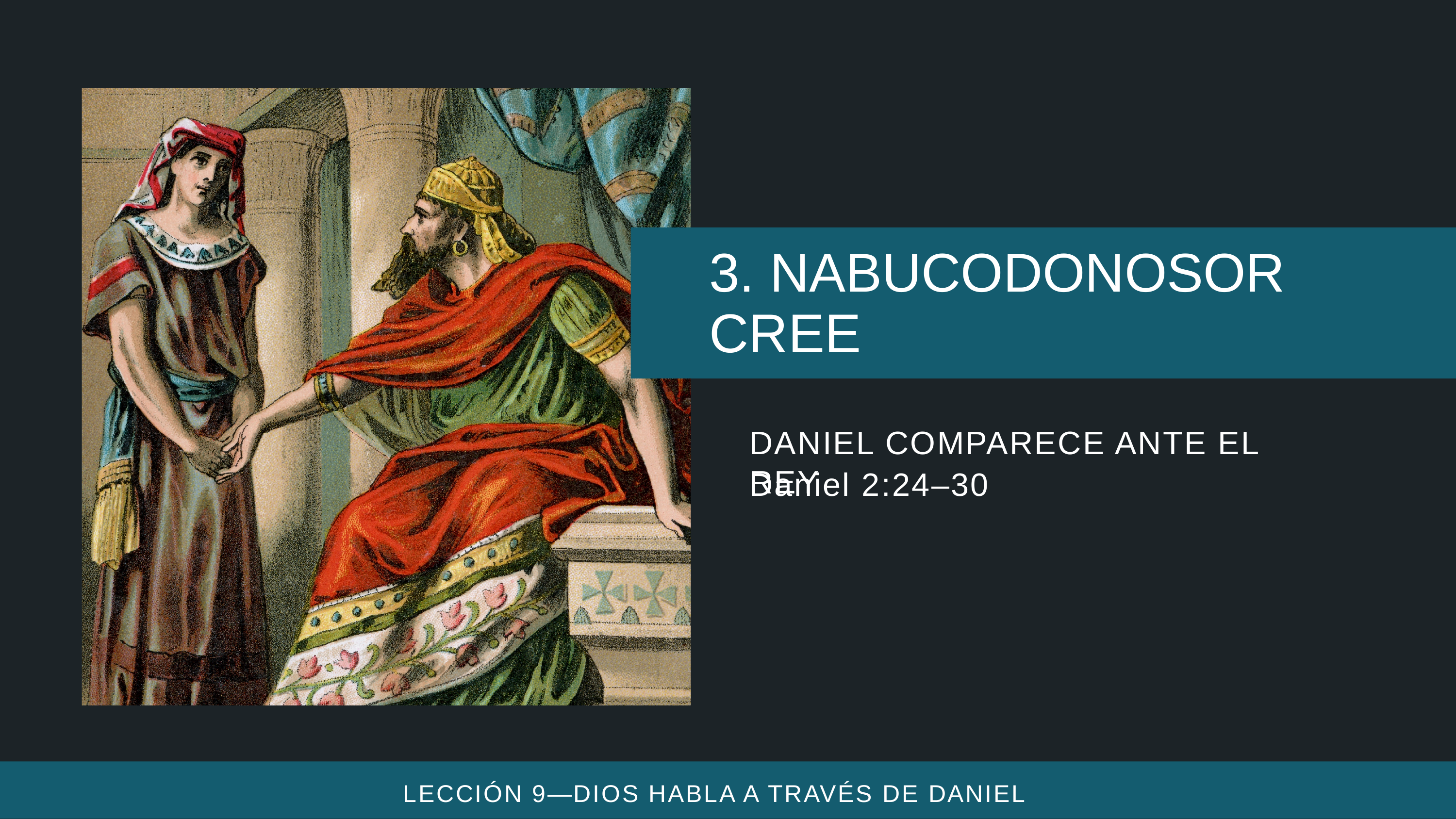

DANIEL COMPARECE ANTE EL REY
Daniel 2:24–30